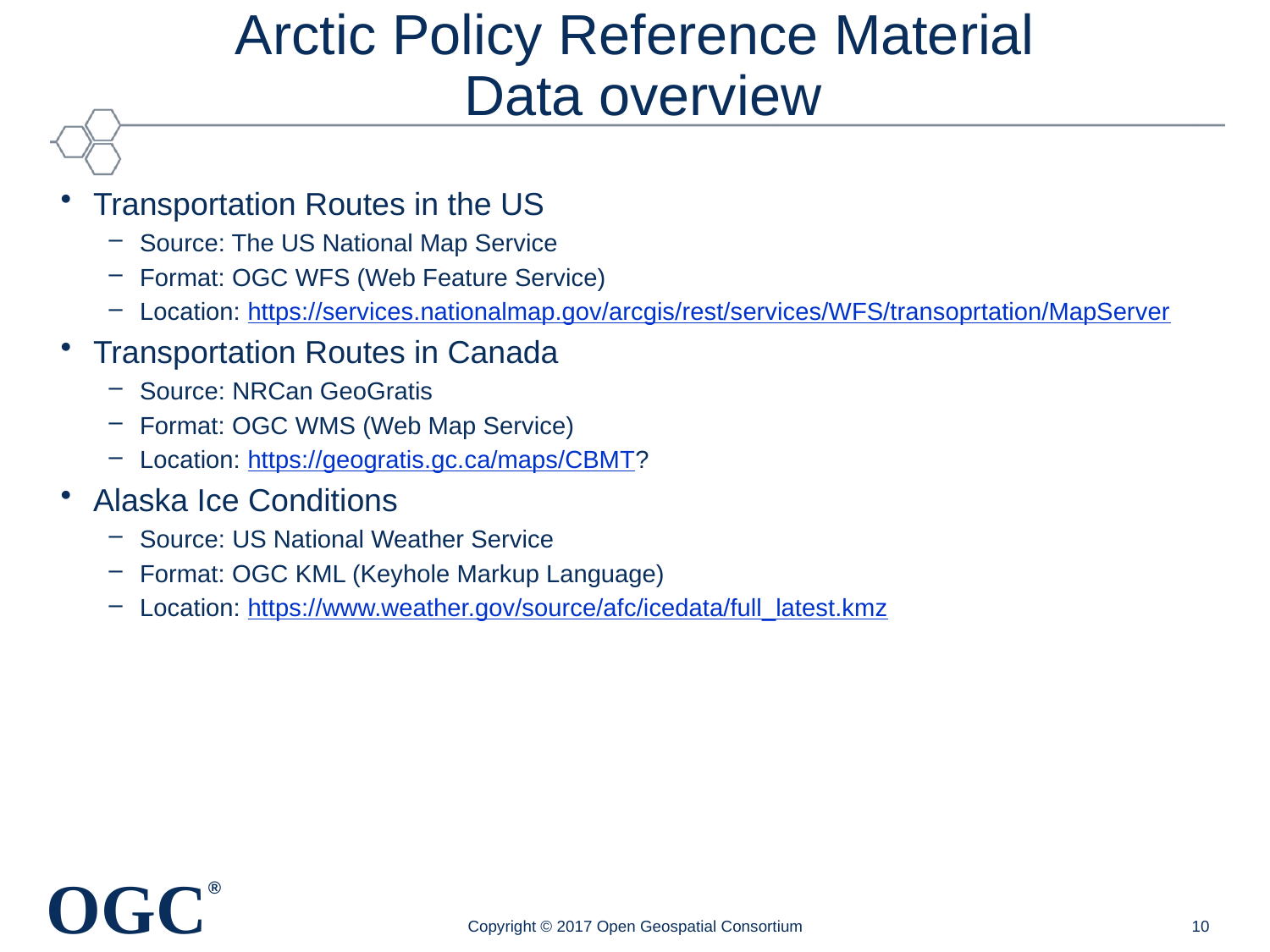

# Arctic Policy Reference Material Data overview
Transportation Routes in the US
Source: The US National Map Service
Format: OGC WFS (Web Feature Service)
Location: https://services.nationalmap.gov/arcgis/rest/services/WFS/transoprtation/MapServer
Transportation Routes in Canada
Source: NRCan GeoGratis
Format: OGC WMS (Web Map Service)
Location: https://geogratis.gc.ca/maps/CBMT?
Alaska Ice Conditions
Source: US National Weather Service
Format: OGC KML (Keyhole Markup Language)
Location: https://www.weather.gov/source/afc/icedata/full_latest.kmz

Copyright © 2017 Open Geospatial Consortium
10